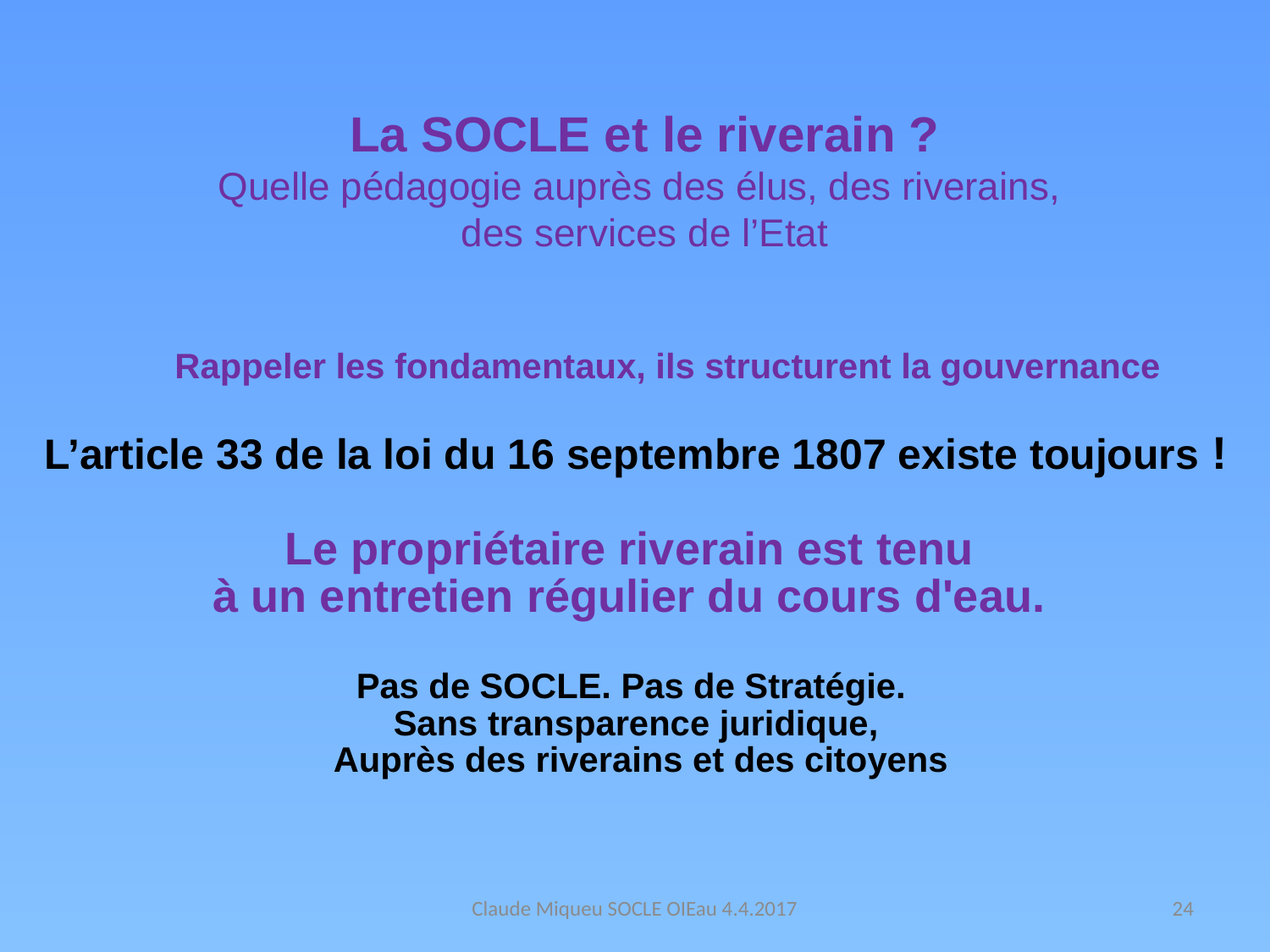

# La SOCLE et le riverain ? Quelle pédagogie auprès des élus, des riverains, des services de l’Etat

Rappeler les fondamentaux, ils structurent la gouvernance

L’article 33 de la loi du 16 septembre 1807 existe toujours !

Le propriétaire riverain est tenu
à un entretien régulier du cours d'eau.

Pas de SOCLE. Pas de Stratégie.
Sans transparence juridique,
 Auprès des riverains et des citoyens

Claude Miqueu SOCLE OIEau 4.4.2017
24